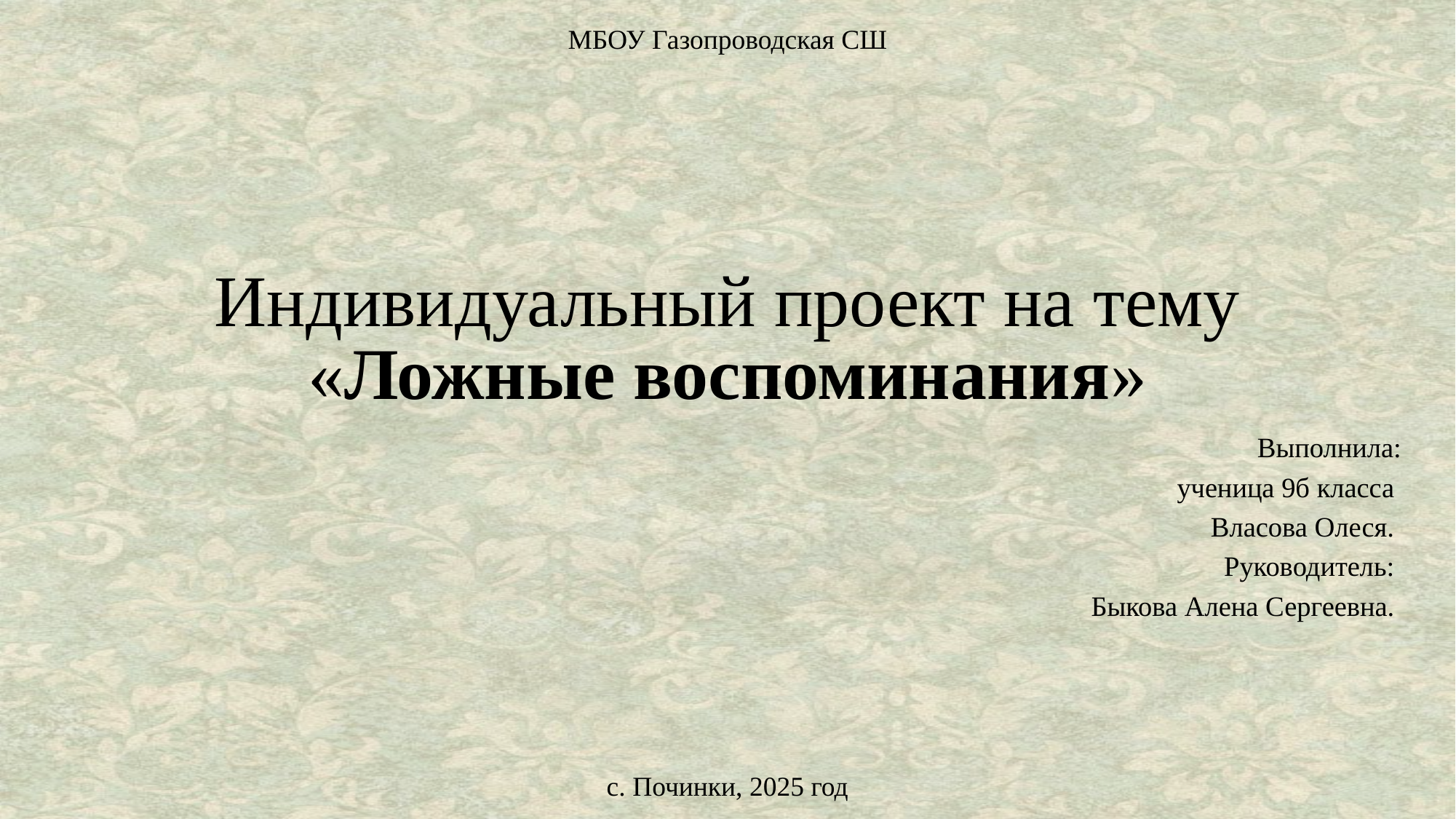

МБОУ Газопроводская СШ
# Индивидуальный проект на тему «Ложные воспоминания»
Выполнила:
ученица 9б класса
Власова Олеся.
Руководитель:
Быкова Алена Сергеевна.
с. Починки, 2025 год